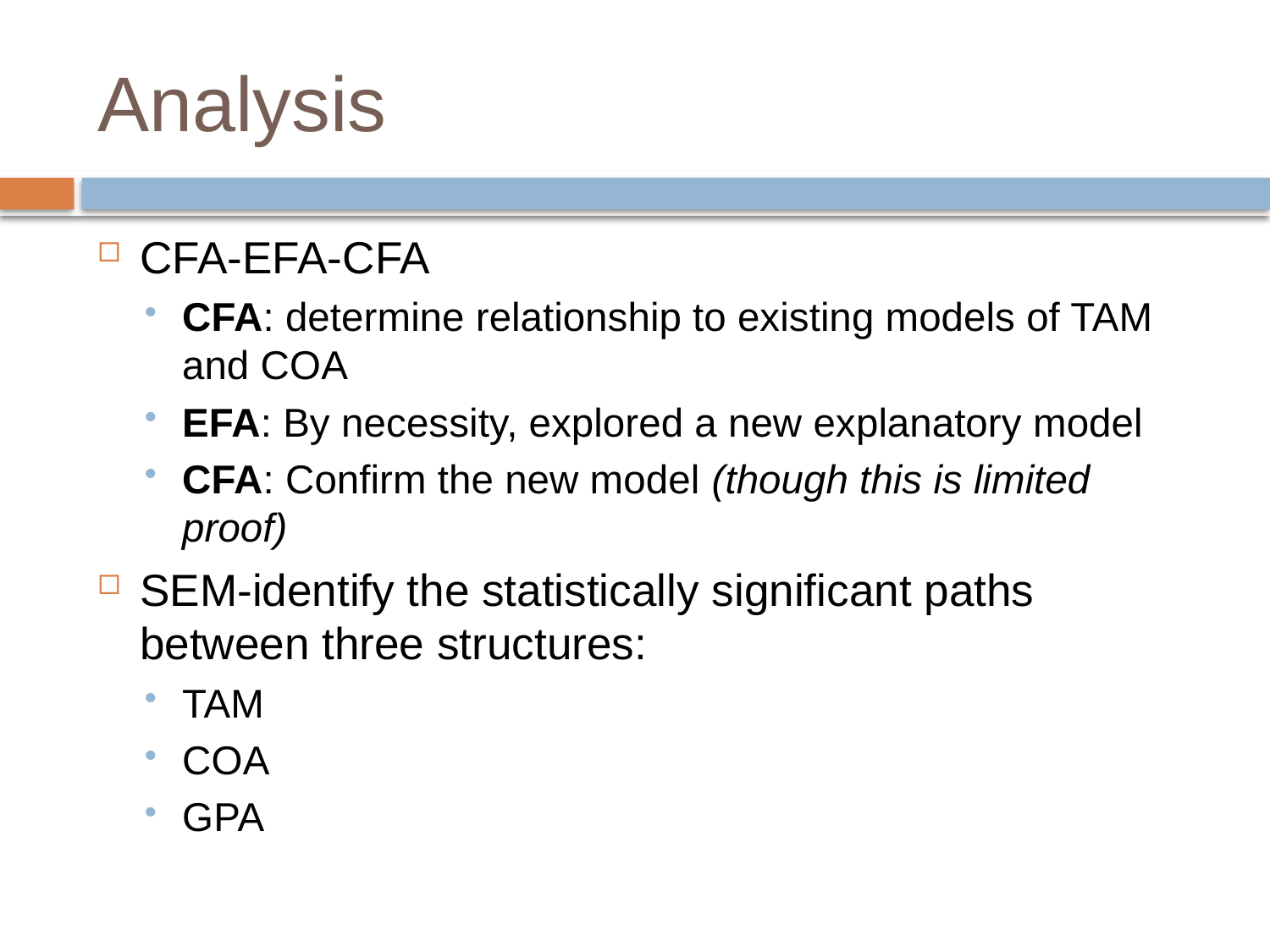

# Analysis
CFA-EFA-CFA
CFA: determine relationship to existing models of TAM and COA
EFA: By necessity, explored a new explanatory model
CFA: Confirm the new model (though this is limited proof)
SEM-identify the statistically significant paths between three structures:
TAM
COA
GPA